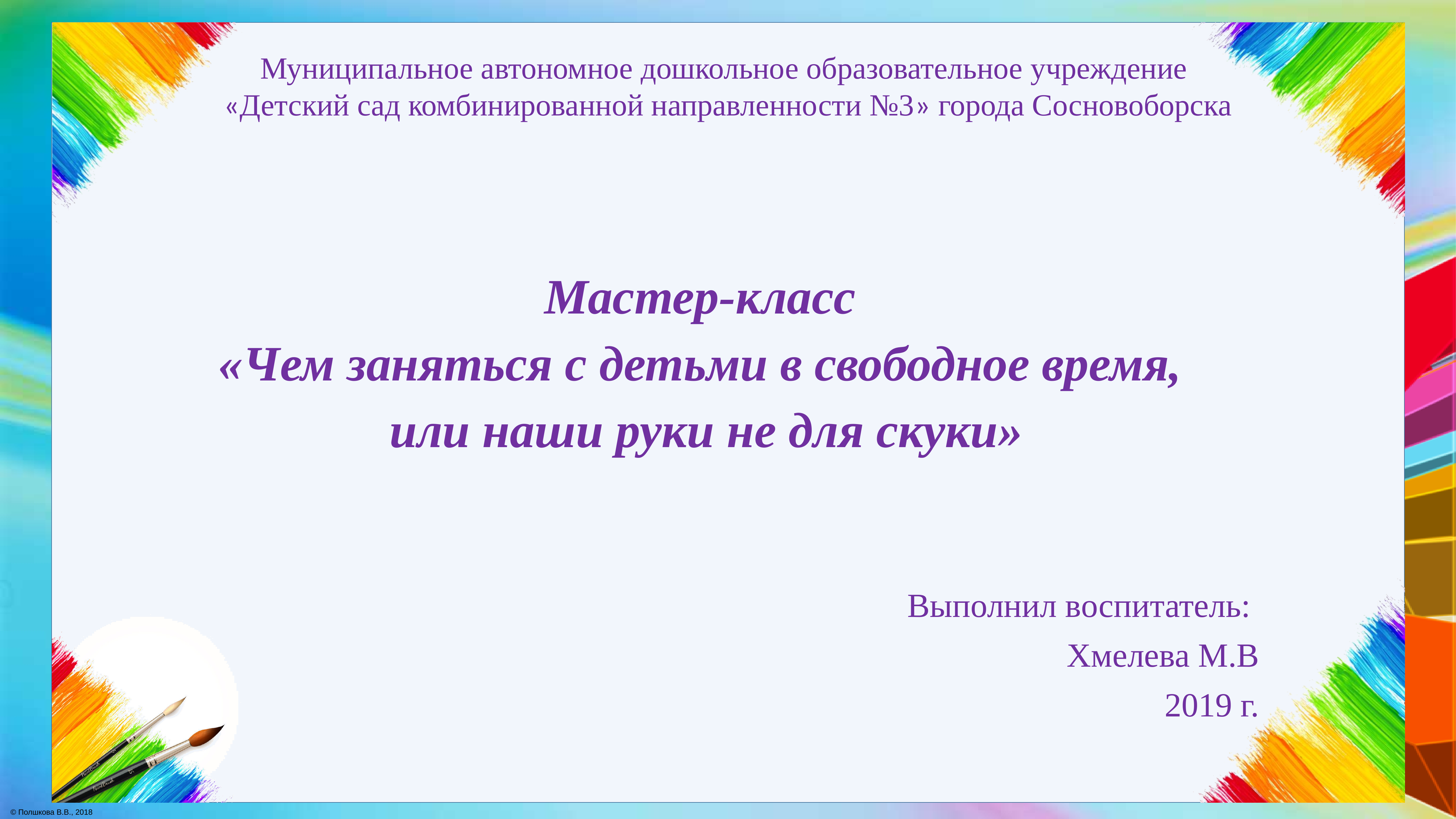

# Муниципальное автономное дошкольное образовательное учреждение «Детский сад комбинированной направленности №3» города Сосновоборска
Мастер-класс
«Чем заняться с детьми в свободное время,
или наши руки не для скуки»

Выполнил воспитатель:
Хмелева М.В
2019 г.